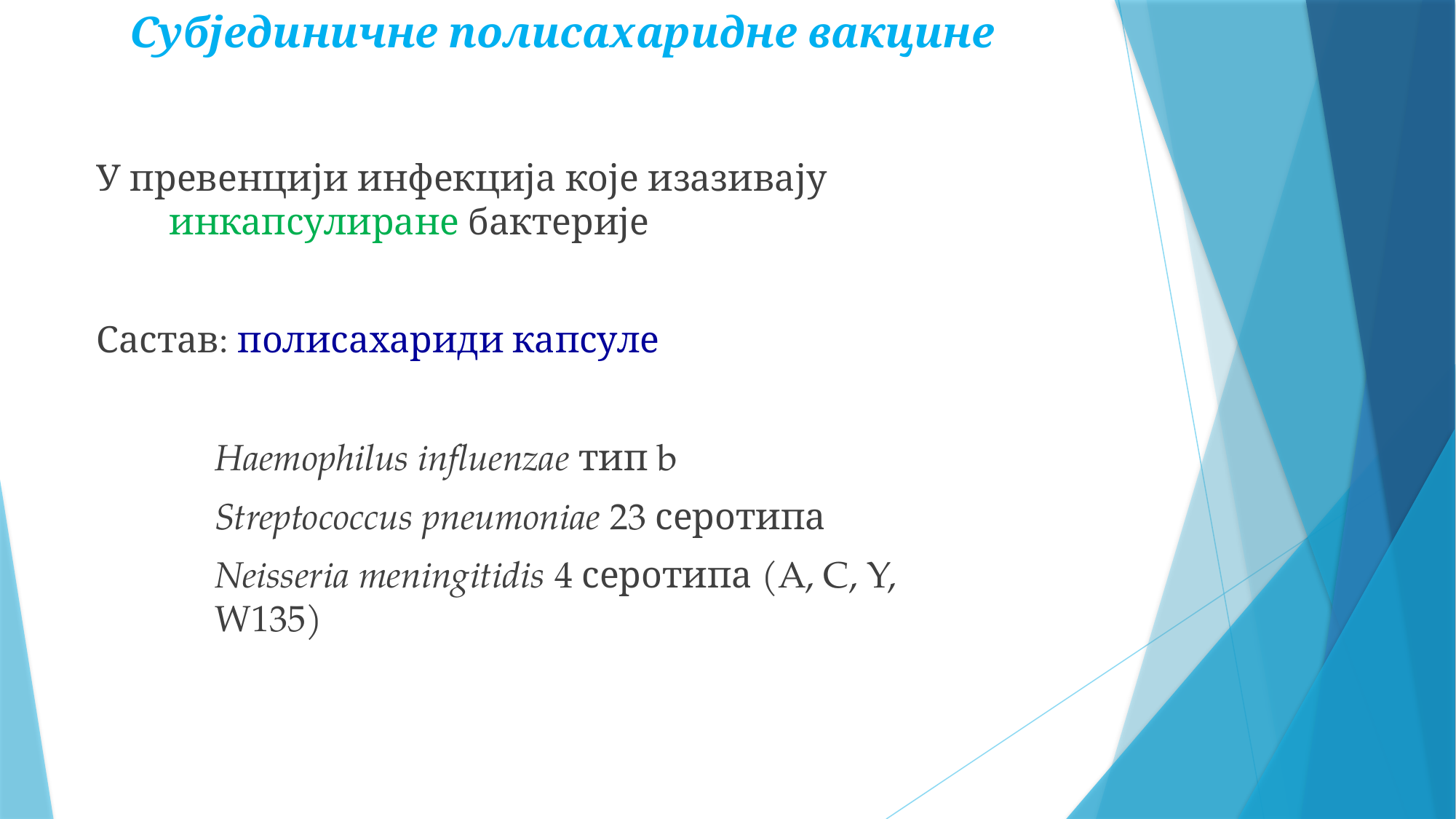

Субјединичне полисахаридне вакцине
У превенцији инфекција које изазивају инкапсулиране бактерије

Састав: полисахариди капсуле

	Haemophilus influenzae тип b
	Streptococcus pneumoniae 23 серотипа
	Neisseria meningitidis 4 серотипа (A, C, Y, W135)